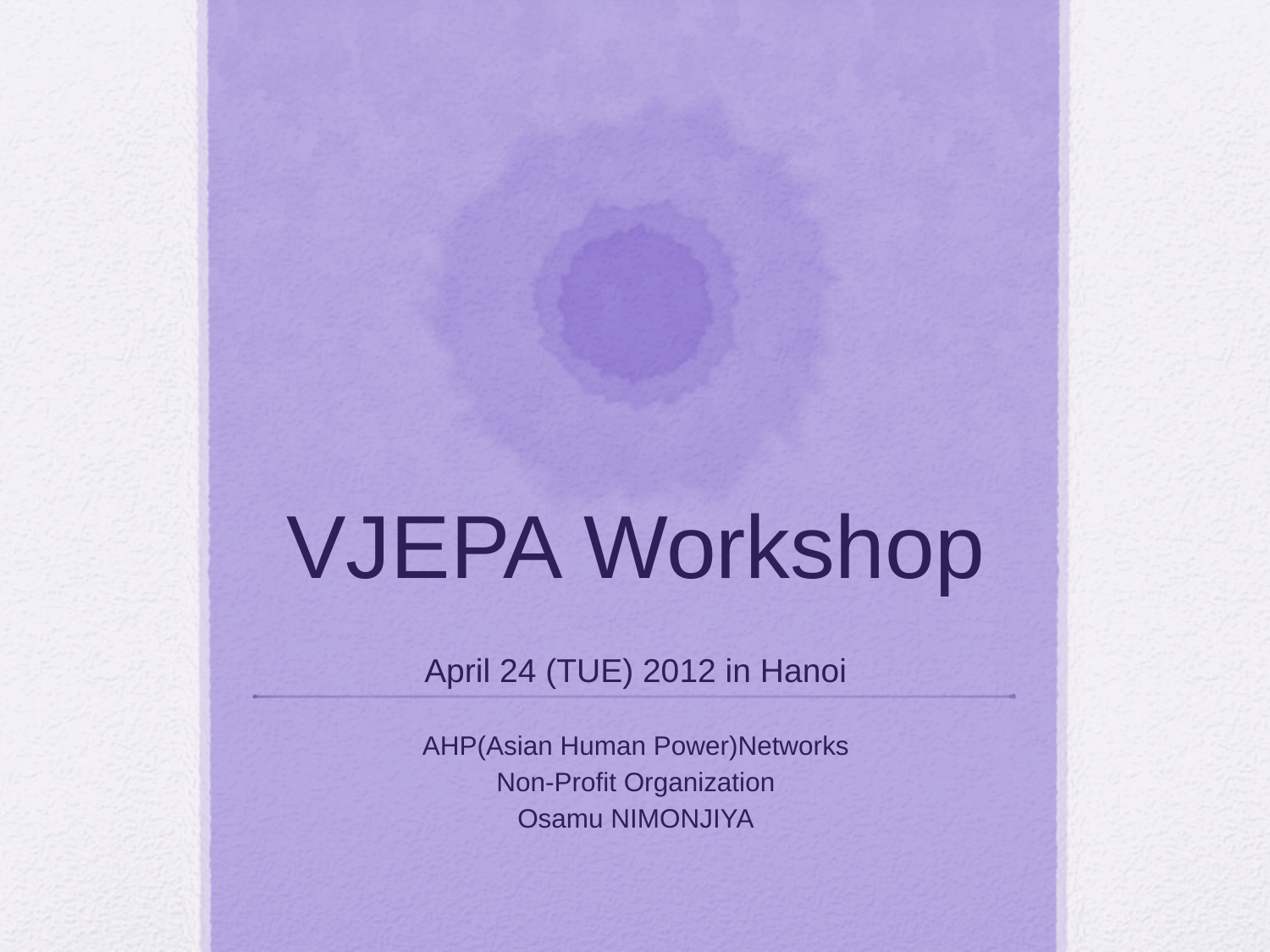

# VJEPA Workshop April 24 (TUE) 2012 in Hanoi
AHP(Asian Human Power)Networks
Non-Profit Organization
Osamu NIMONJIYA